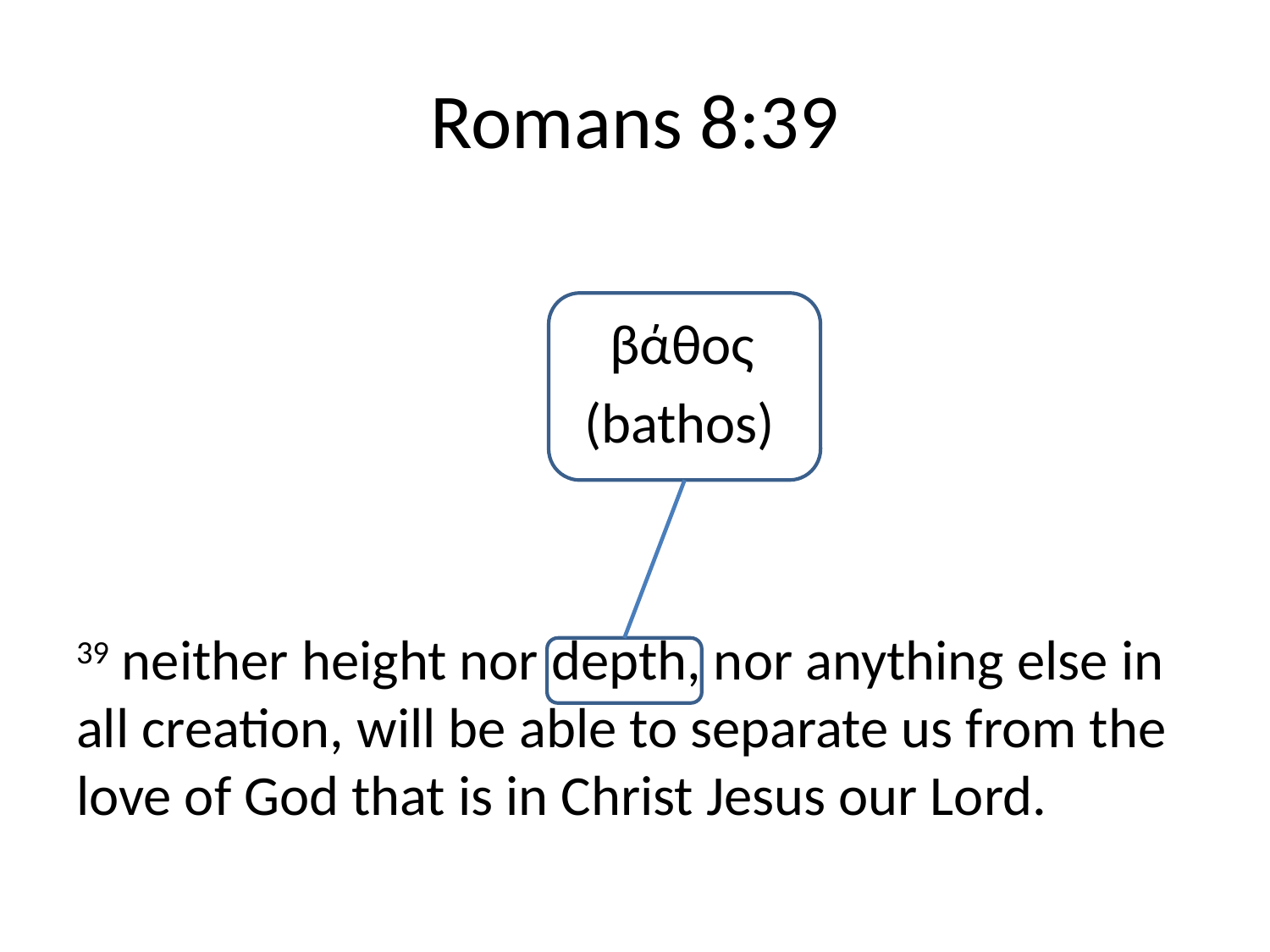

# Romans 8:39

				  βάθος
				(bathos)

39 neither height nor depth, nor anything else in all creation, will be able to separate us from the love of God that is in Christ Jesus our Lord.